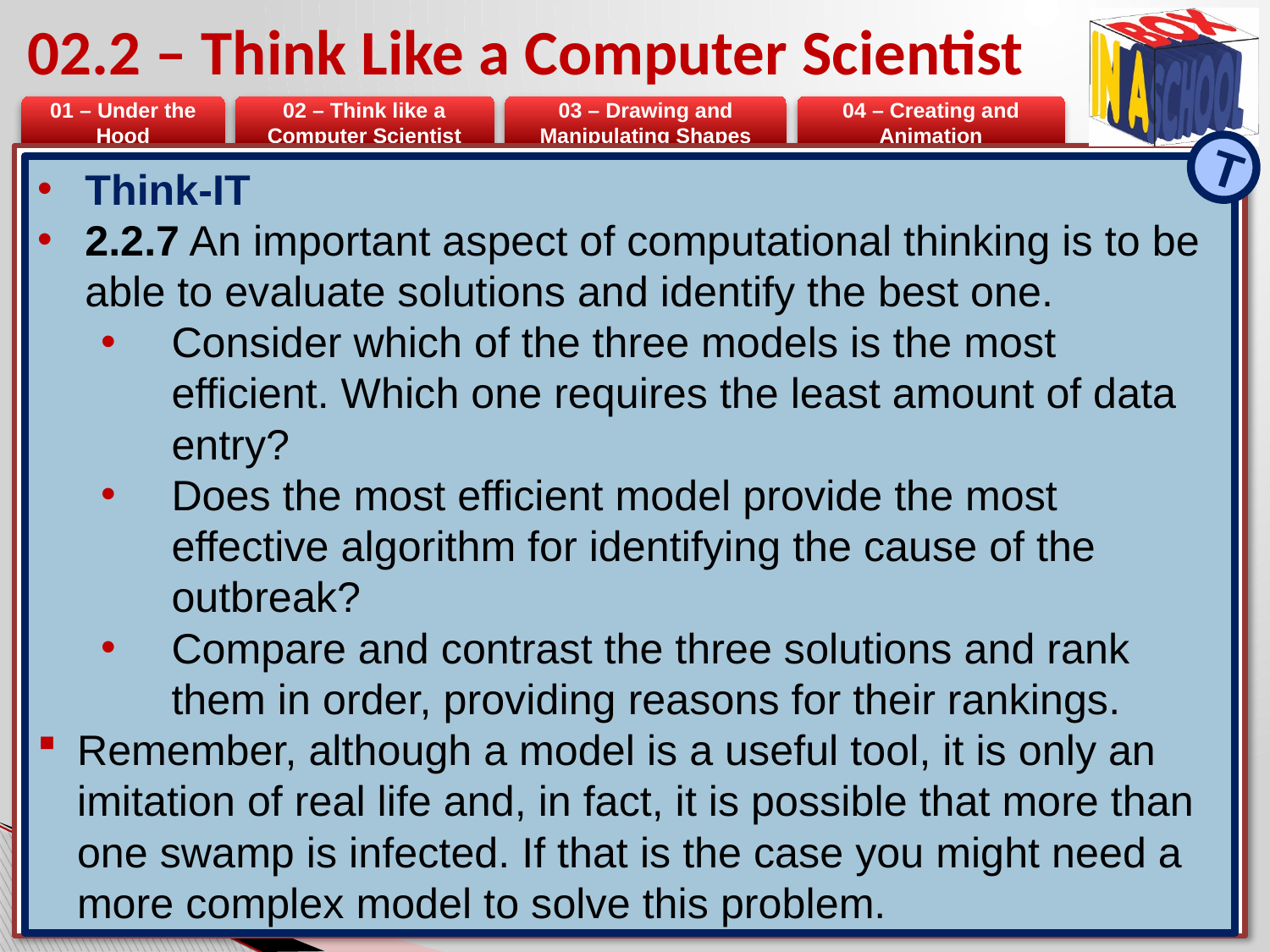

# 02.2 – Think Like a Computer Scientist
T
Think-IT
2.2.7 An important aspect of computational thinking is to be able to evaluate solutions and identify the best one.
Consider which of the three models is the most efficient. Which one requires the least amount of data entry?
Does the most efficient model provide the most effective algorithm for identifying the cause of the outbreak?
Compare and contrast the three solutions and rank them in order, providing reasons for their rankings.
Remember, although a model is a useful tool, it is only an imitation of real life and, in fact, it is possible that more than one swamp is infected. If that is the case you might need a more complex model to solve this problem.